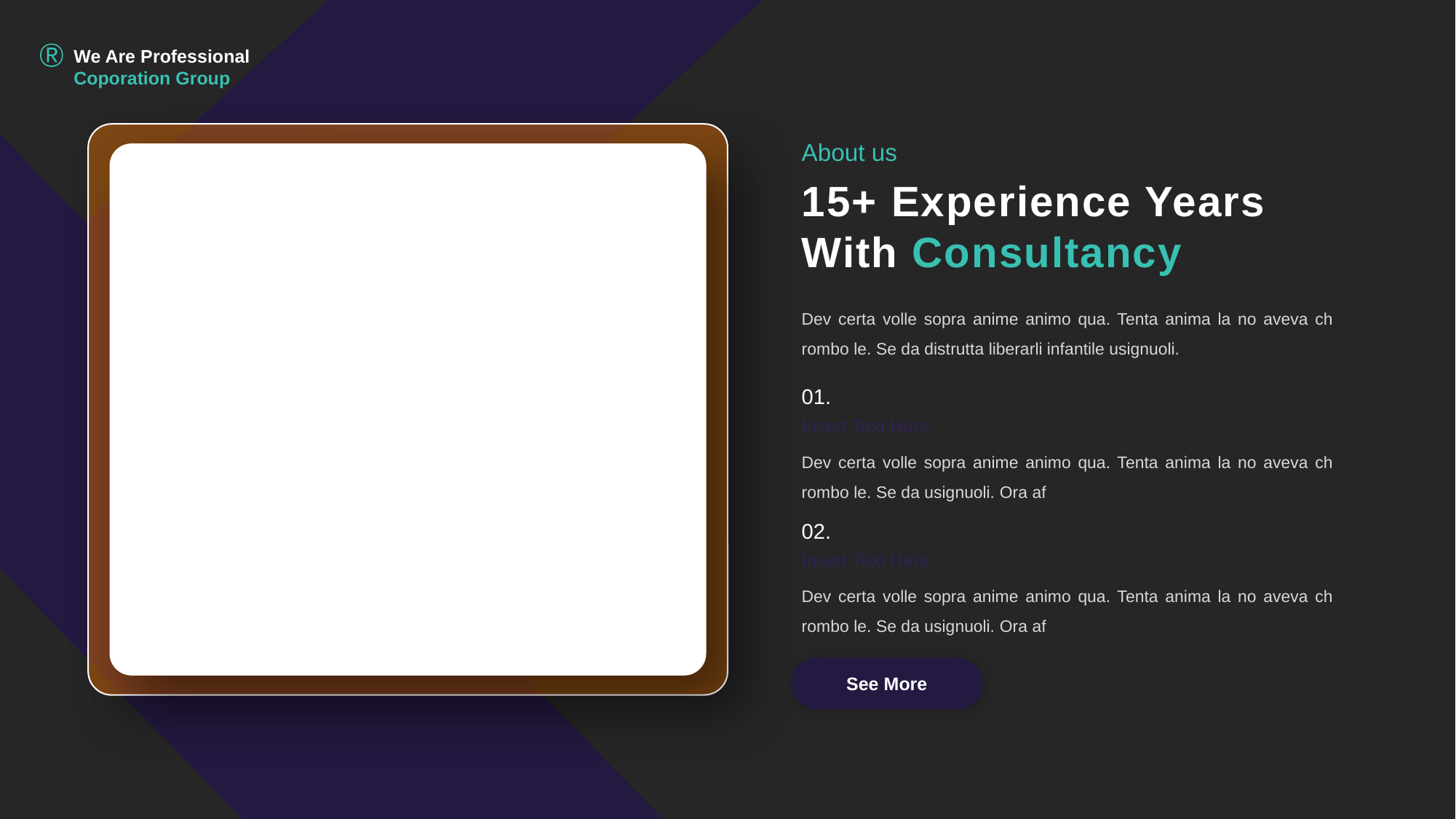

We Are Professional Coporation Group

About us

15+ Experience Years With Consultancy
Dev certa volle sopra anime animo qua. Tenta anima la no aveva ch rombo le. Se da distrutta liberarli infantile usignuoli.
01.
Insert Text Here

Dev certa volle sopra anime animo qua. Tenta anima la no aveva ch rombo le. Se da usignuoli. Ora af
02.
Insert Text Here
Dev certa volle sopra anime animo qua. Tenta anima la no aveva ch rombo le. Se da usignuoli. Ora af
See More